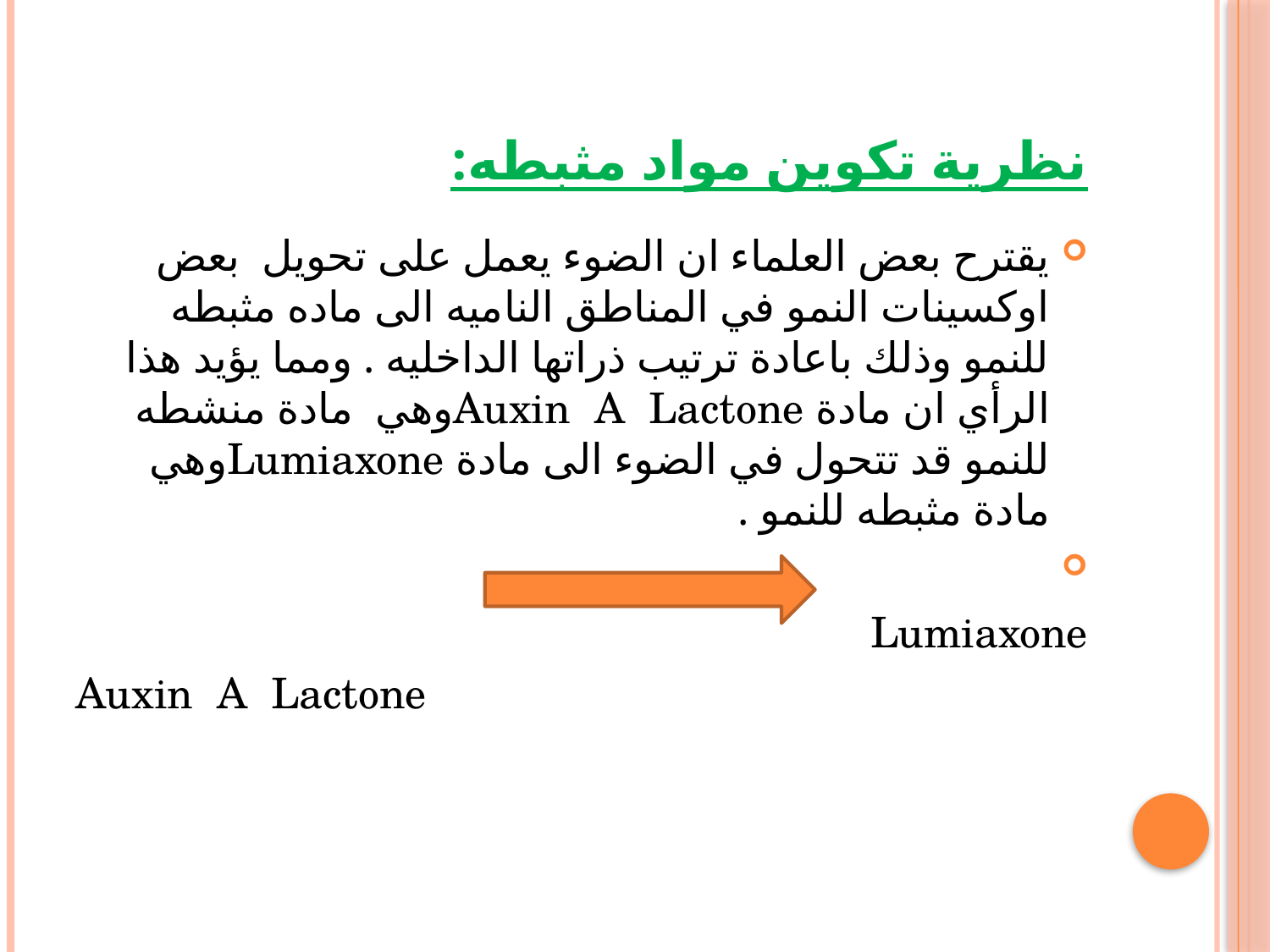

# نظرية تكوين مواد مثبطه:
يقترح بعض العلماء ان الضوء يعمل على تحويل  بعض اوكسينات النمو في المناطق الناميه الى ماده مثبطه للنمو وذلك باعادة ترتيب ذراتها الداخليه . ومما يؤيد هذا الرأي ان مادة Auxin  A  Lactoneوهي  مادة منشطه للنمو قد تتحول في الضوء الى مادة Lumiaxone	وهي مادة مثبطه للنمو .

Lumiaxone
Auxin  A  Lactone